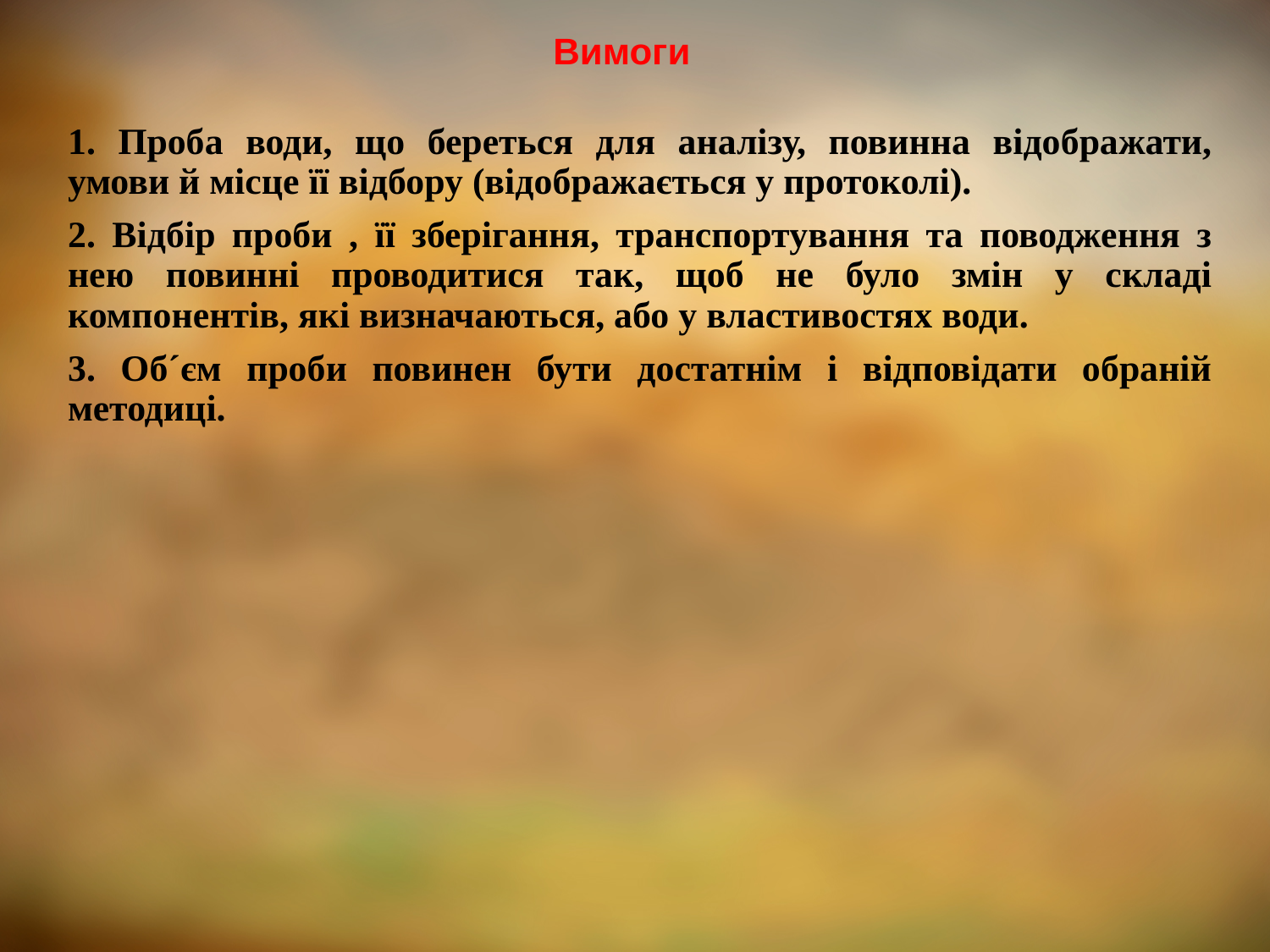

# Вимоги
1. Проба води, що береться для аналізу, повинна відображати, умови й місце її відбору (відображається у протоколі).
2. Відбір проби , її зберігання, транспортування та поводження з нею повинні проводитися так, щоб не було змін у складі компонентів, які визначаються, або у властивостях води.
3. Об´єм проби повинен бути достатнім і відповідати обраній методиці.